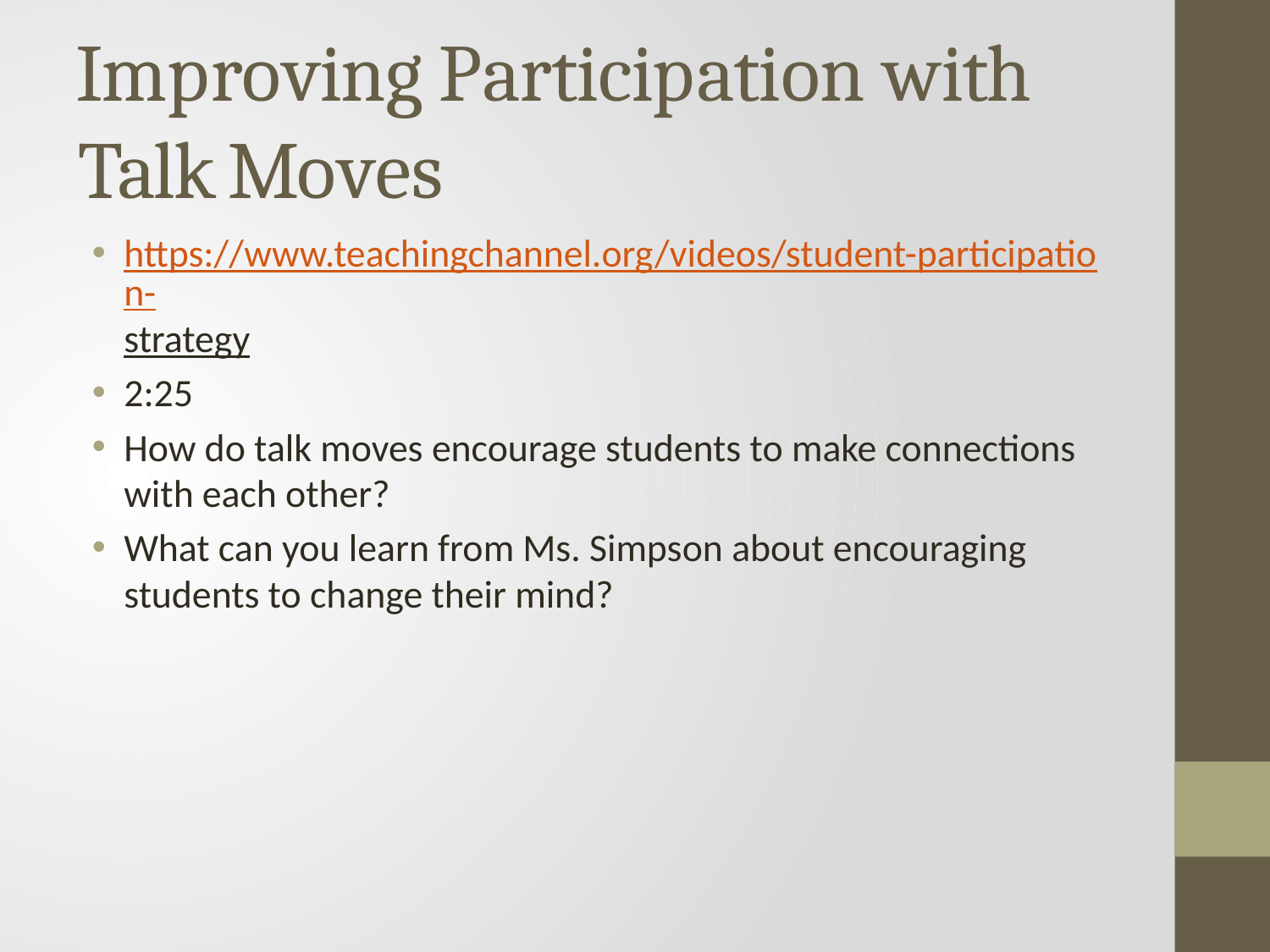

# Improving Participation with Talk Moves
https://www.teachingchannel.org/videos/student-participation-strategy
2:25
How do talk moves encourage students to make connections with each other?
What can you learn from Ms. Simpson about encouraging students to change their mind?